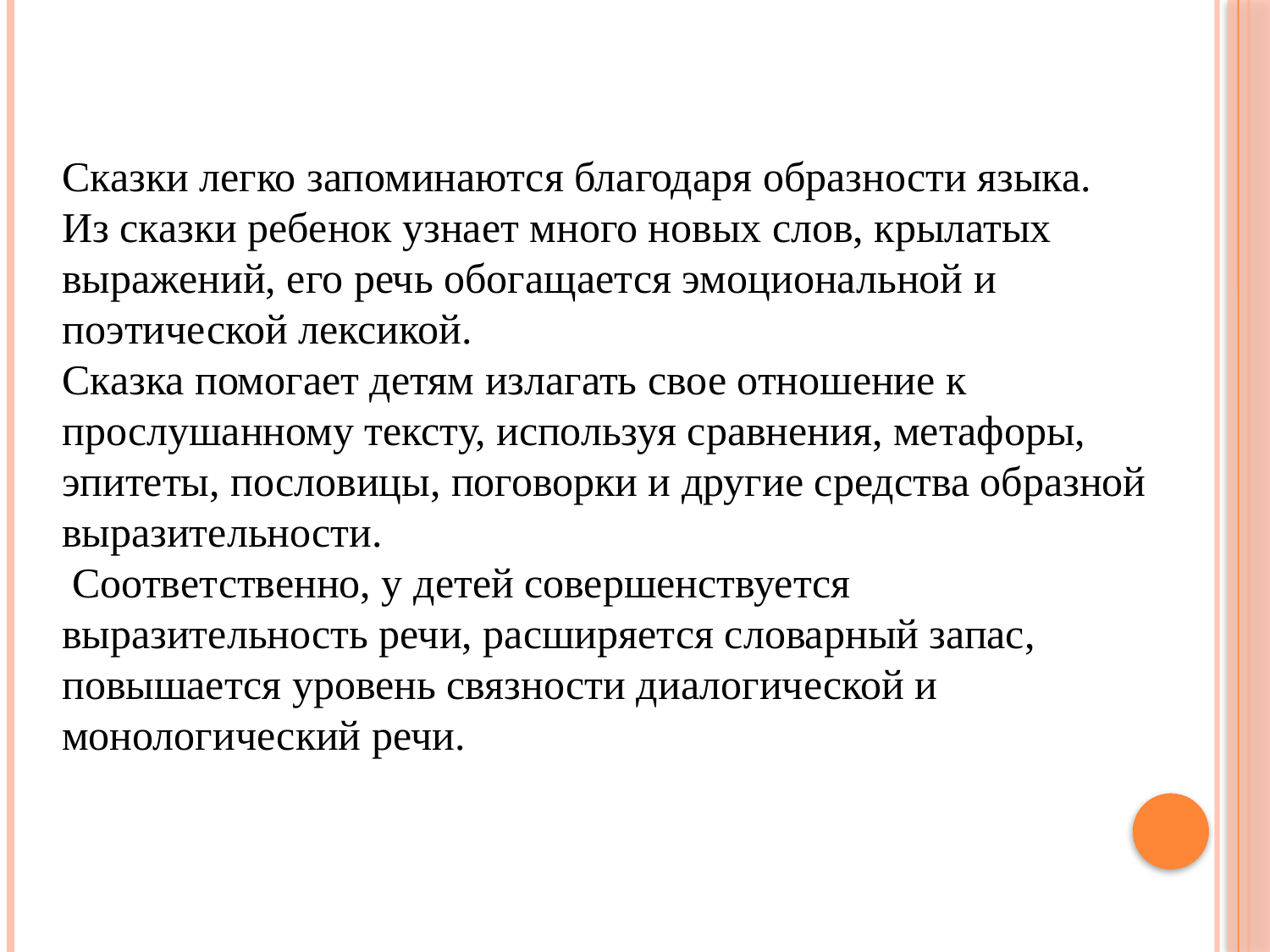

Сказки легко запоминаются благодаря образности языка. Из сказки ребенок узнает много новых слов, крылатых выражений, его речь обогащается эмоциональной и поэтической лексикой.
Сказка помогает детям излагать свое отношение к прослушанному тексту, используя сравнения, метафоры, эпитеты, пословицы, поговорки и другие средства образной выразительности.
 Соответственно, у детей совершенствуется выразительность речи, расширяется словарный запас, повышается уровень связности диалогической и монологический речи.